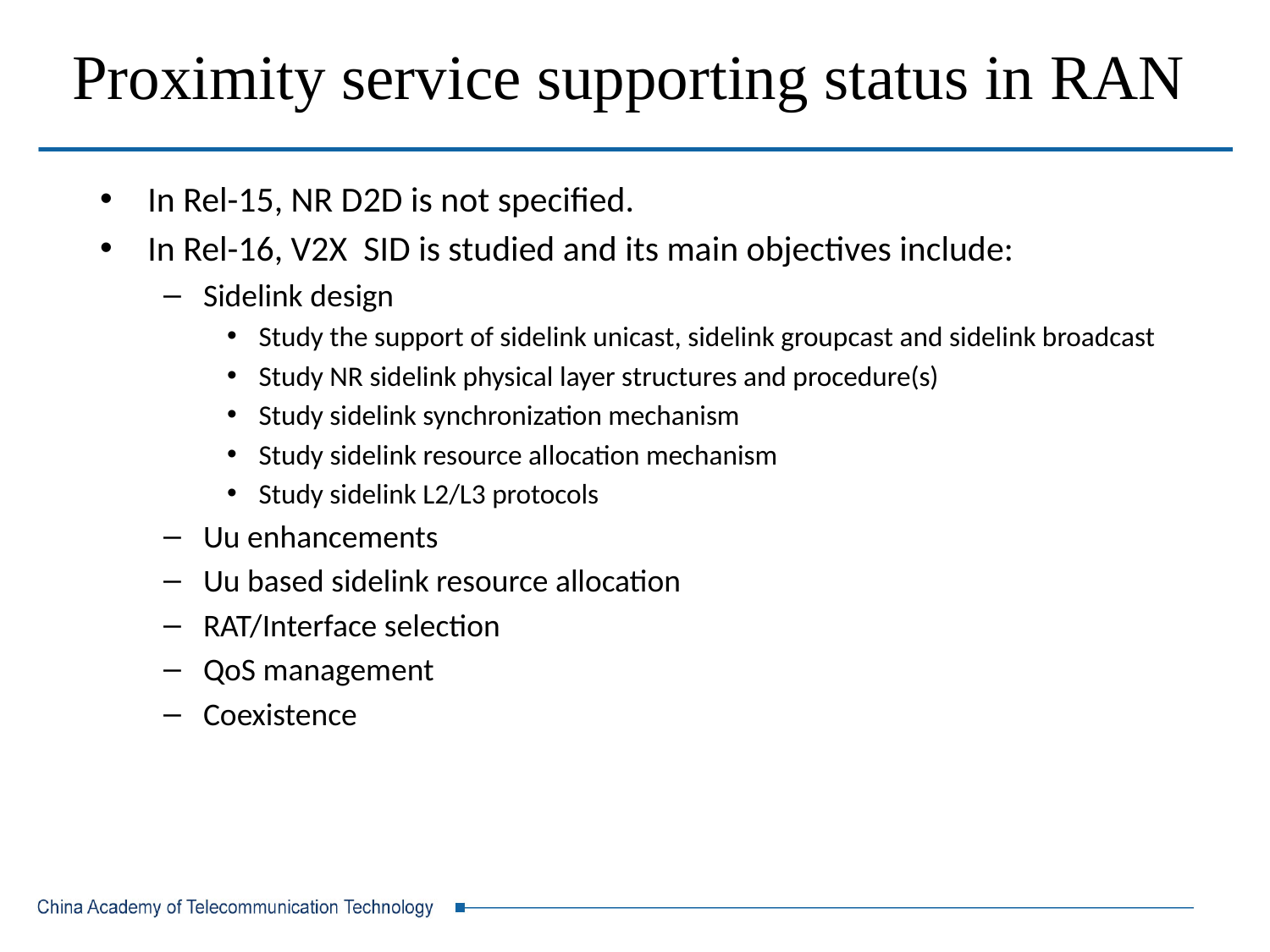

# Proximity service supporting status in RAN
In Rel-15, NR D2D is not specified.
In Rel-16, V2X  SID is studied and its main objectives include:
Sidelink design
Study the support of sidelink unicast, sidelink groupcast and sidelink broadcast
Study NR sidelink physical layer structures and procedure(s)
Study sidelink synchronization mechanism
Study sidelink resource allocation mechanism
Study sidelink L2/L3 protocols
Uu enhancements
Uu based sidelink resource allocation
RAT/Interface selection
QoS management
Coexistence